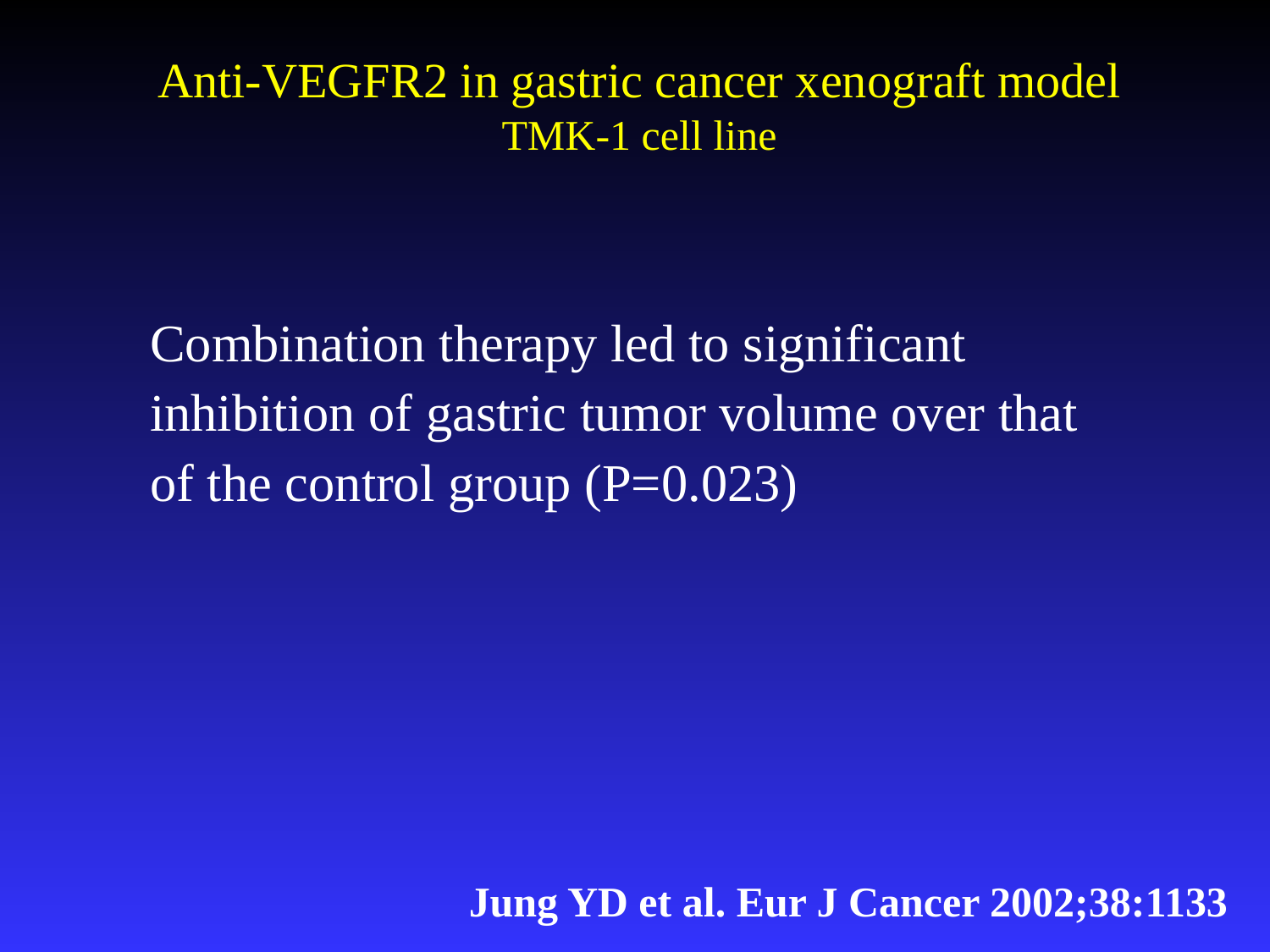

Anti-VEGFR2 in gastric cancer xenograft model
TMK-1 cell line
Combination therapy led to significant inhibition of gastric tumor volume over that of the control group (P=0.023)
Jung YD et al. Eur J Cancer 2002;38:1133